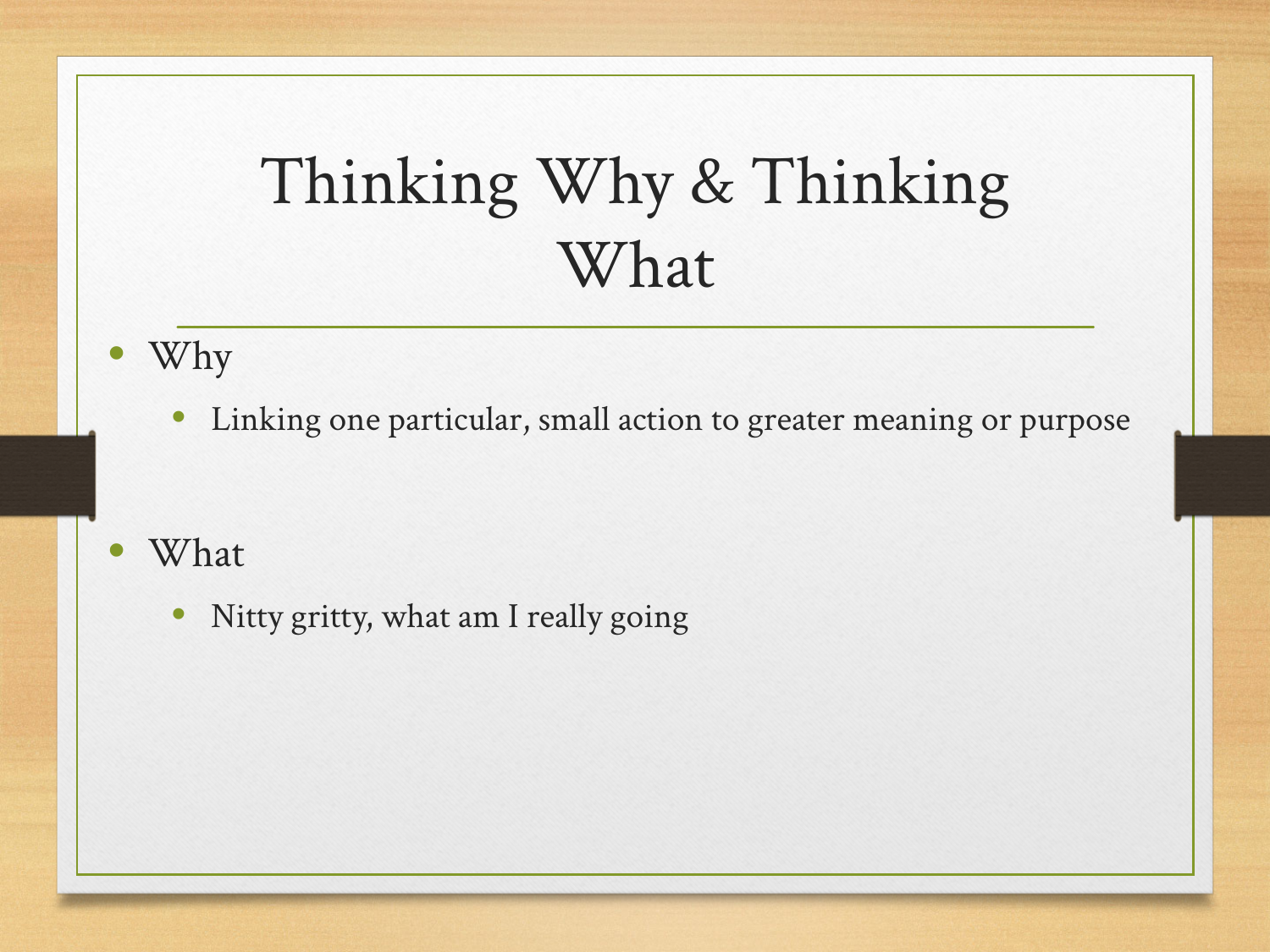

# Thinking Why & Thinking What
Why
Linking one particular, small action to greater meaning or purpose

What
Nitty gritty, what am I really going